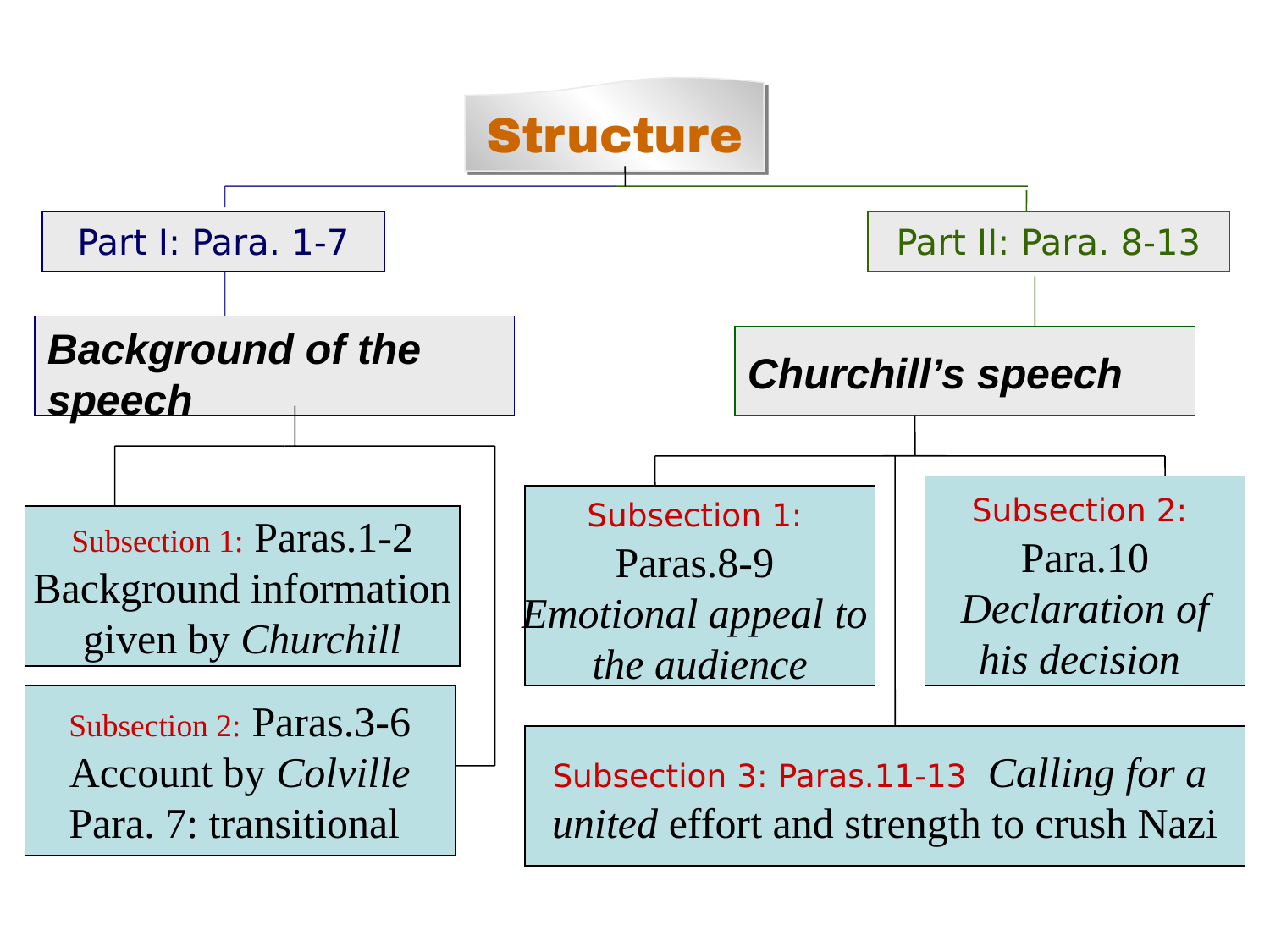

Structure

Part I: Para. 1-7
Part II: Para. 8-13

Background of the speech
Churchill’s speech

Subsection 2:
Para.10
 Declaration of
his decision
Subsection 1:
Paras.8-9
Emotional appeal to
the audience
Subsection 1: Paras.1-2
Background information
 given by Churchill
Subsection 2: Paras.3-6
Account by Colville
Para. 7: transitional
Subsection 3: Paras.11-13  Calling for a
united effort and strength to crush Nazi